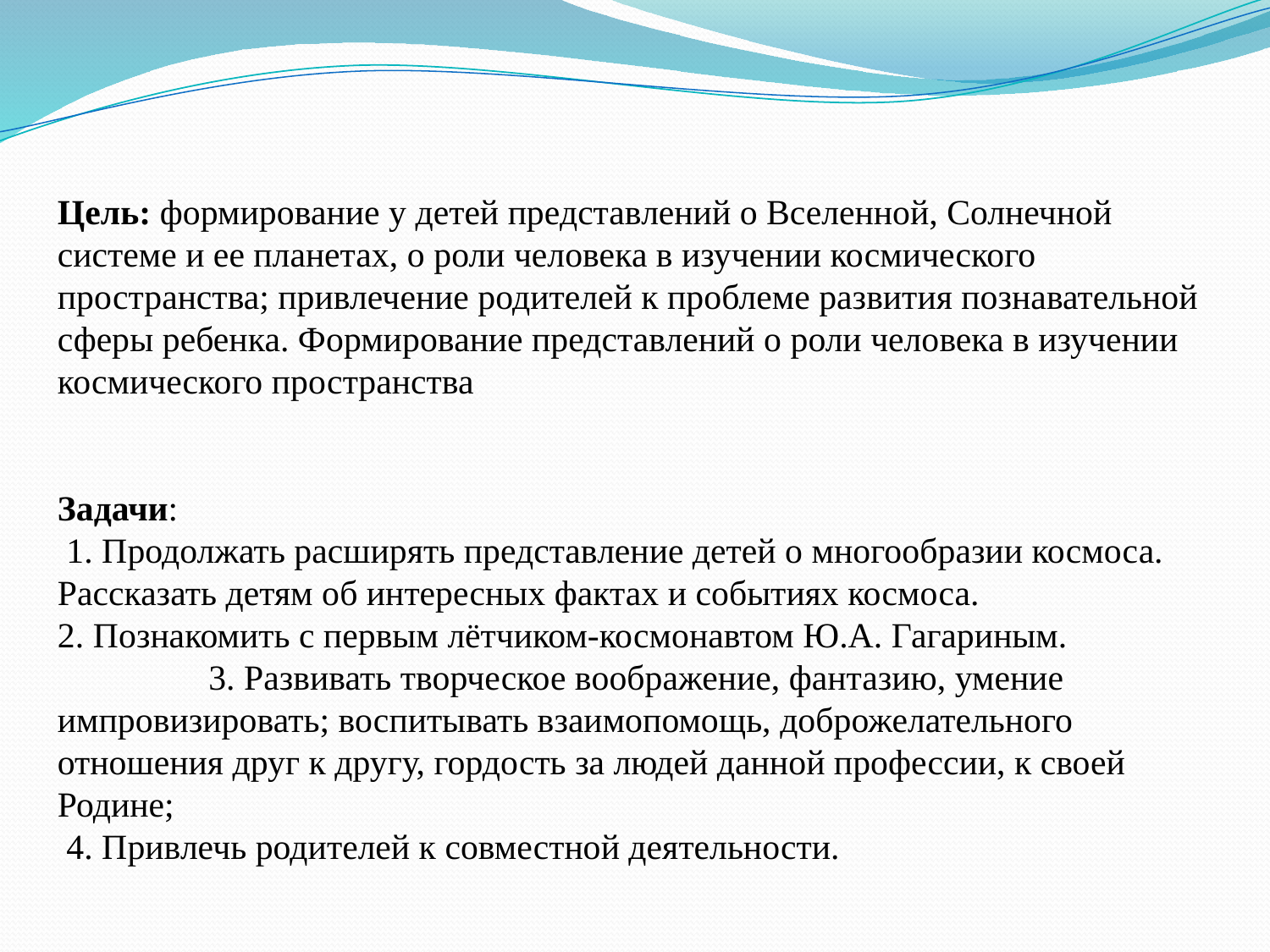

Цель: формирование у детей представлений о Вселенной, Солнечной системе и ее планетах, о роли человека в изучении космического пространства; привлечение родителей к проблеме развития познавательной сферы ребенка. Формирование представлений о роли человека в изучении космического пространства

Задачи:
 1. Продолжать расширять представление детей о многообразии космоса. Рассказать детям об интересных фактах и событиях космоса.
2. Познакомить с первым лётчиком-космонавтом Ю.А. Гагариным.                                    3. Развивать творческое воображение, фантазию, умение импровизировать; воспитывать взаимопомощь, доброжелательного отношения друг к другу, гордость за людей данной профессии, к своей Родине;
 4. Привлечь родителей к совместной деятельности.